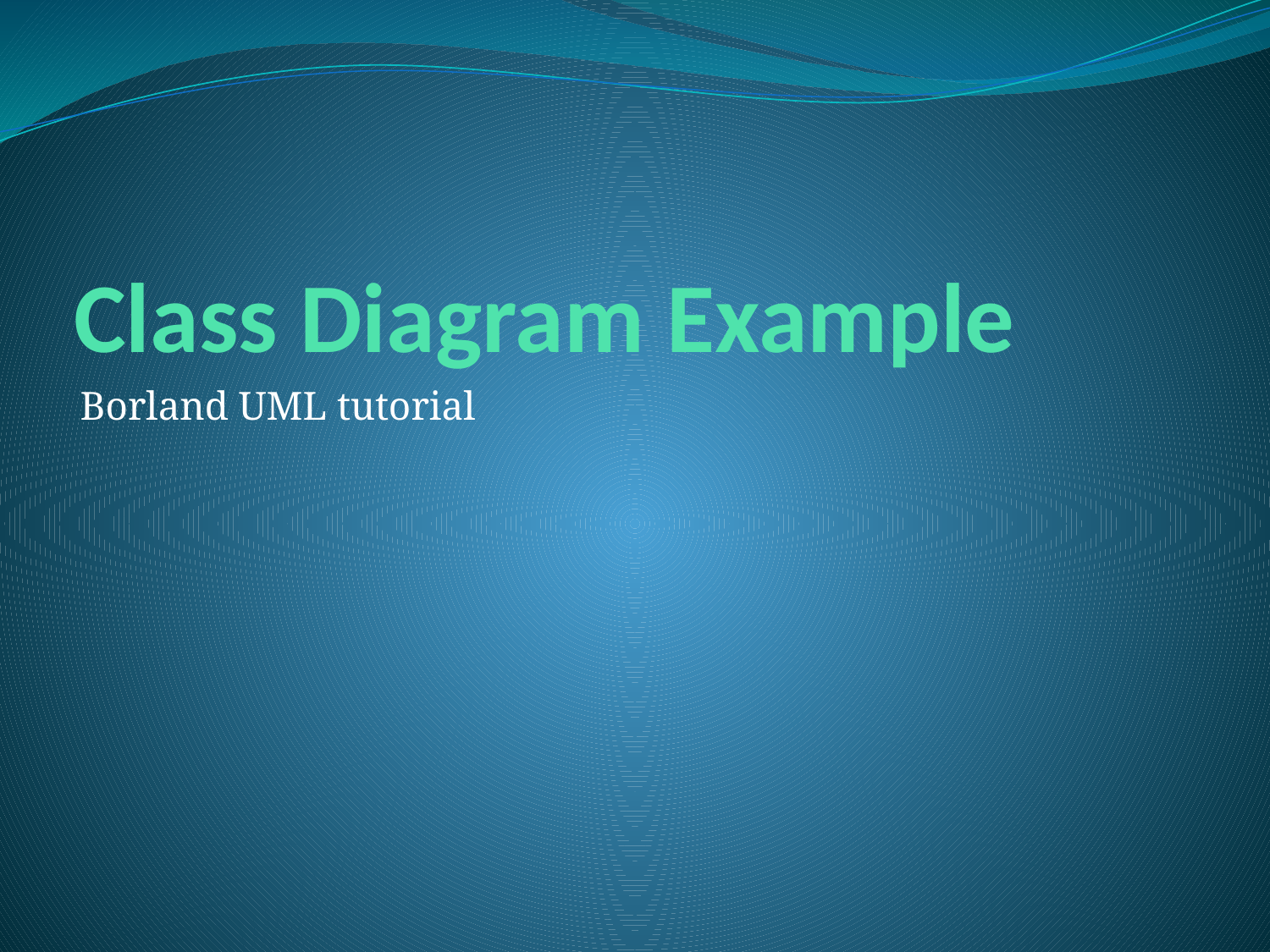

# Class Diagram Example
Borland UML tutorial